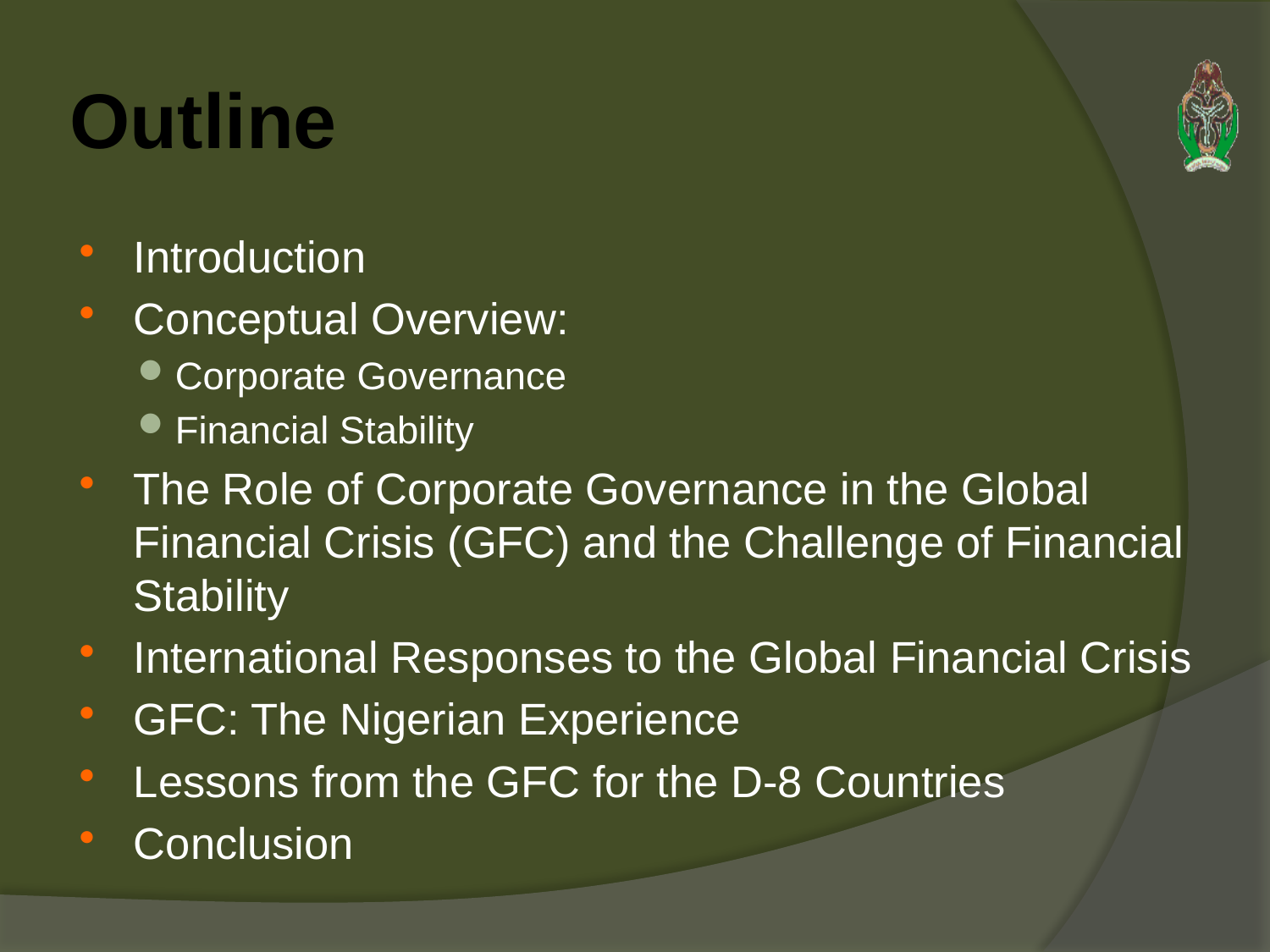

# Outline
Introduction
Conceptual Overview:
Corporate Governance
Financial Stability
The Role of Corporate Governance in the Global Financial Crisis (GFC) and the Challenge of Financial Stability
International Responses to the Global Financial Crisis
GFC: The Nigerian Experience
Lessons from the GFC for the D-8 Countries
Conclusion